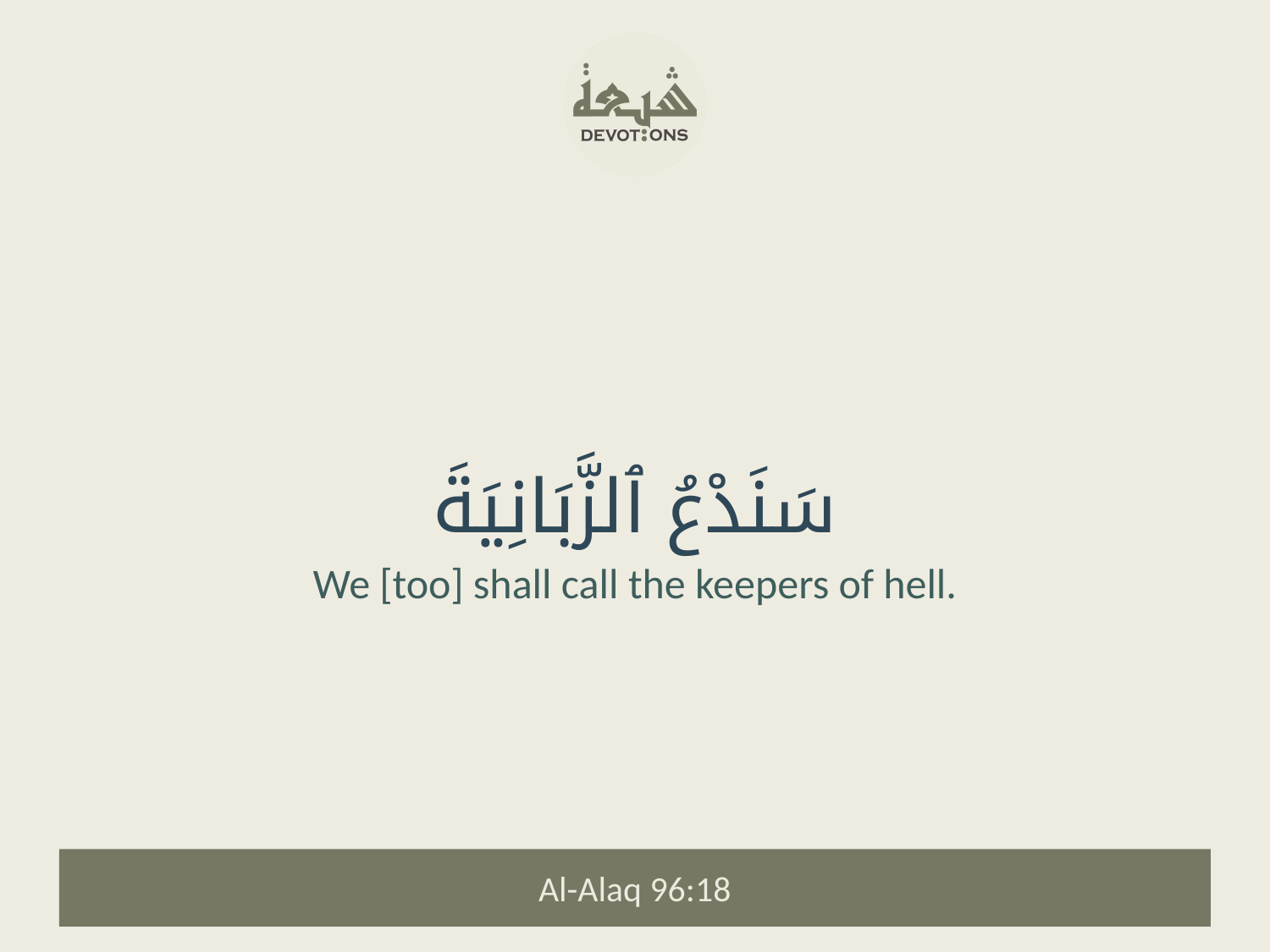

سَنَدْعُ ٱلزَّبَانِيَةَ
We [too] shall call the keepers of hell.
Al-Alaq 96:18